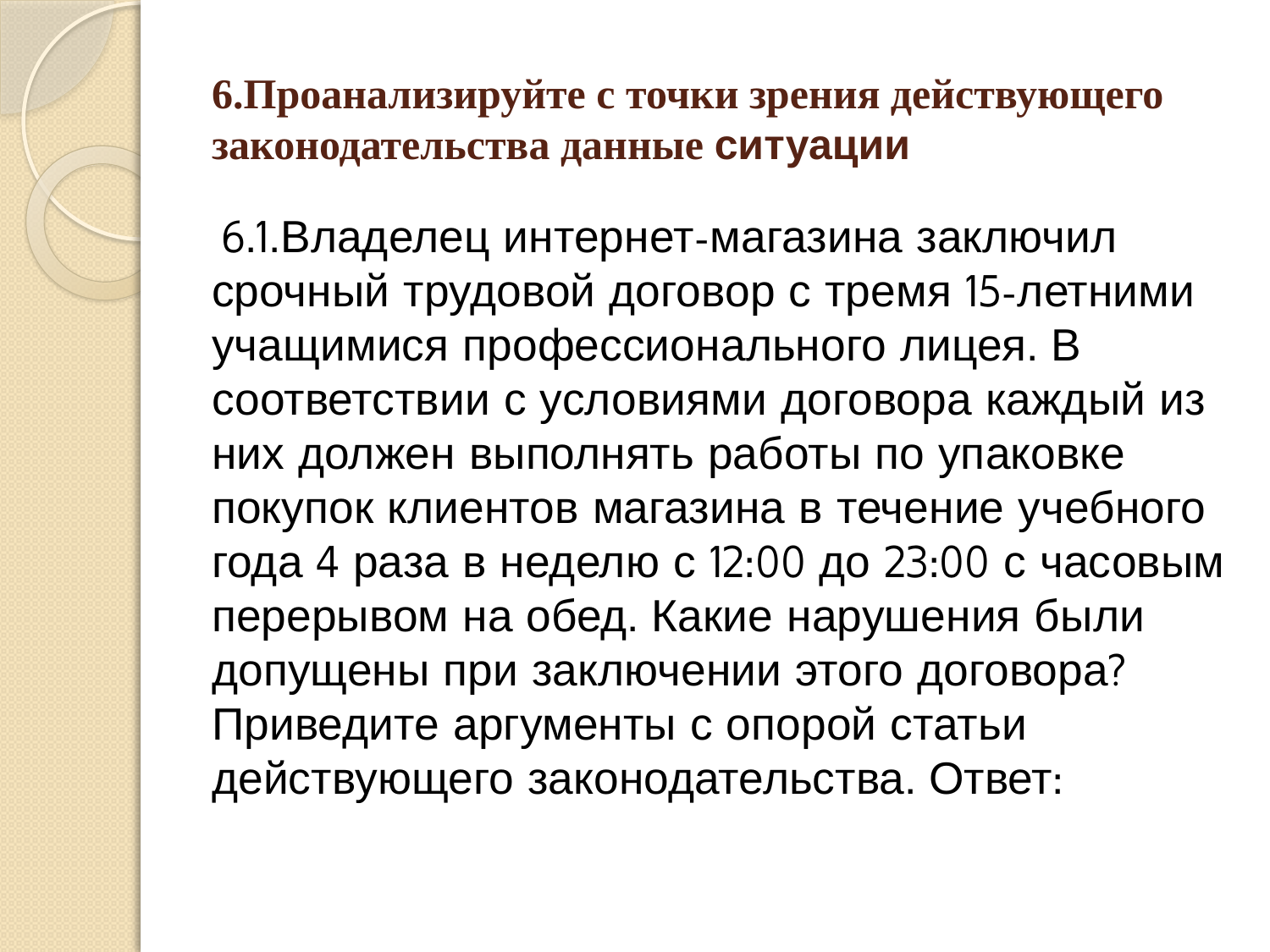

# 6.Проанализируйте с точки зрения действующего законодательства данные ситуации
6.1.Владелец интернет-магазина заключил срочный трудовой договор с тремя 15-летними учащимися профессионального лицея. В соответствии с условиями договора каждый из них должен выполнять работы по упаковке покупок клиентов магазина в течение учебного года 4 раза в неделю с 12:00 до 23:00 с часовым перерывом на обед. Какие нарушения были допущены при заключении этого договора? Приведите аргументы с опорой статьи действующего законодательства. Ответ: